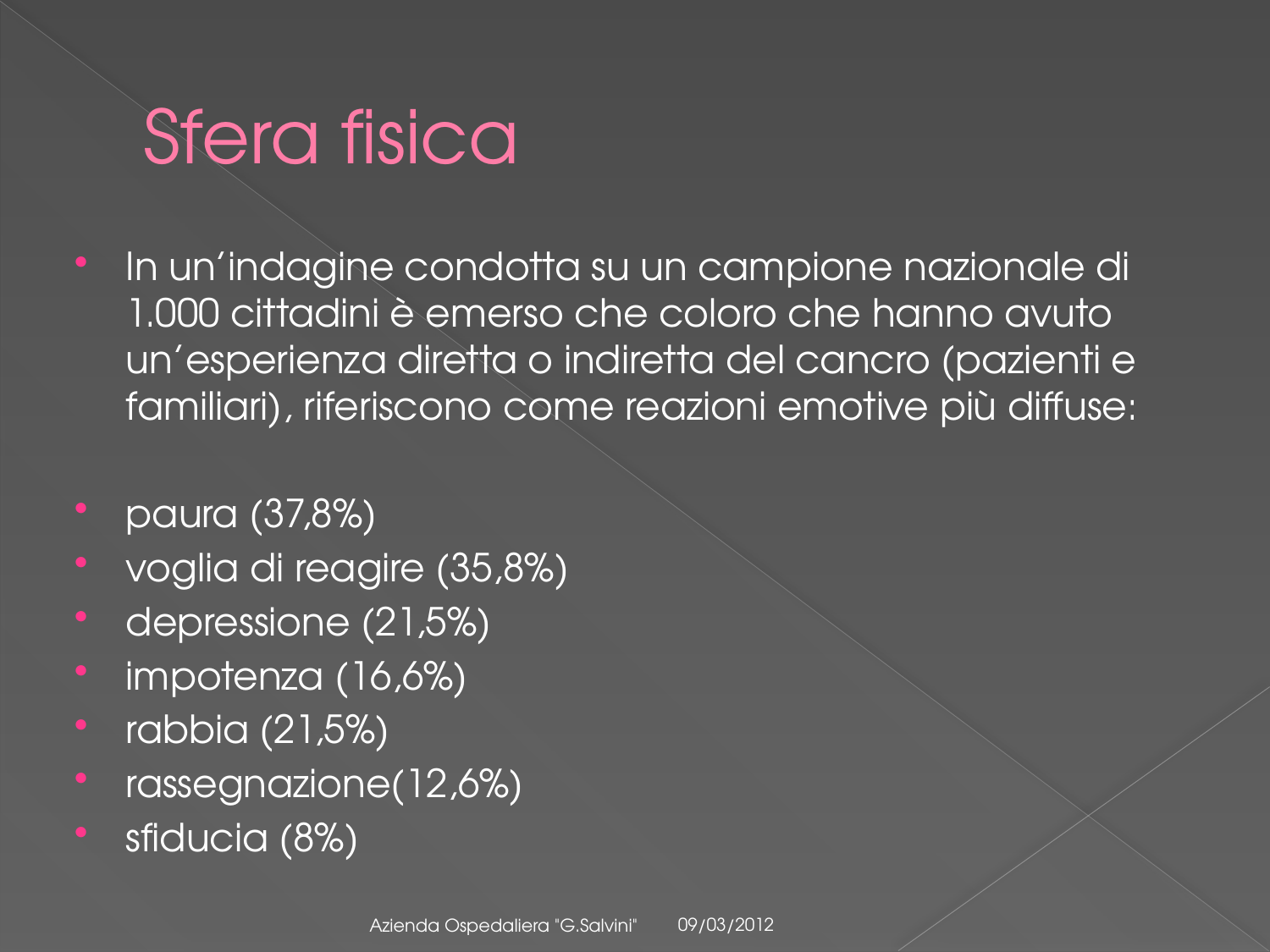

# Sfera fisica
In un’indagine condotta su un campione nazionale di 1.000 cittadini è emerso che coloro che hanno avuto un’esperienza diretta o indiretta del cancro (pazienti e familiari), riferiscono come reazioni emotive più diffuse:

paura (37,8%)
voglia di reagire (35,8%)
depressione (21,5%)
impotenza (16,6%)
rabbia (21,5%)
rassegnazione(12,6%)
sfiducia (8%)
09/03/2012
Azienda Ospedaliera "G.Salvini"